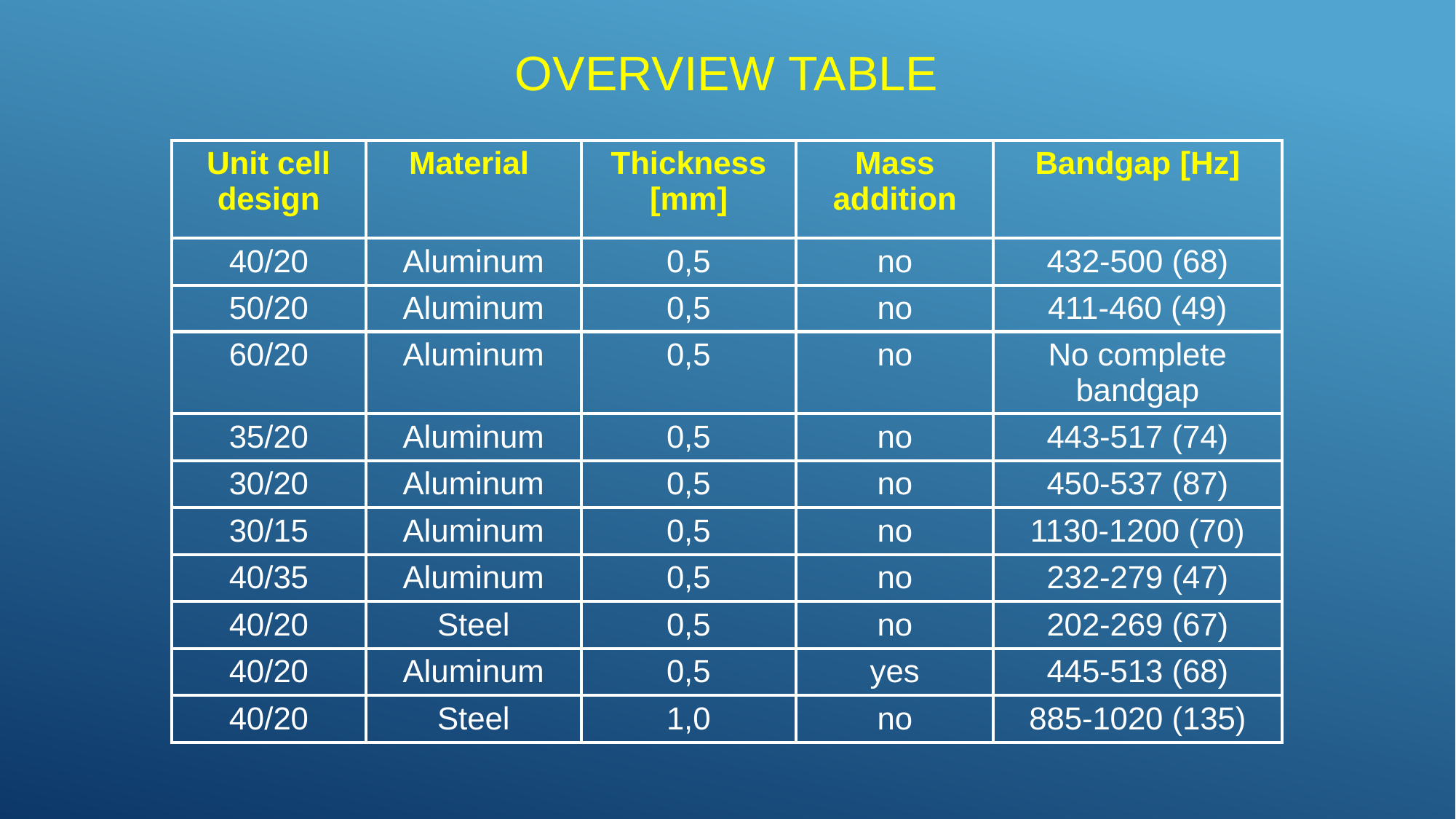

# OVERVIEW TABLE
| Unit cell design | Material | Thickness [mm] | Mass addition | Bandgap [Hz] |
| --- | --- | --- | --- | --- |
| 40/20 | Aluminum | 0,5 | no | 432-500 (68) |
| 50/20 | Aluminum | 0,5 | no | 411-460 (49) |
| 60/20 | Aluminum | 0,5 | no | No complete bandgap |
| 35/20 | Aluminum | 0,5 | no | 443-517 (74) |
| 30/20 | Aluminum | 0,5 | no | 450-537 (87) |
| 30/15 | Aluminum | 0,5 | no | 1130-1200 (70) |
| 40/35 | Aluminum | 0,5 | no | 232-279 (47) |
| 40/20 | Steel | 0,5 | no | 202-269 (67) |
| 40/20 | Aluminum | 0,5 | yes | 445-513 (68) |
| 40/20 | Steel | 1,0 | no | 885-1020 (135) |